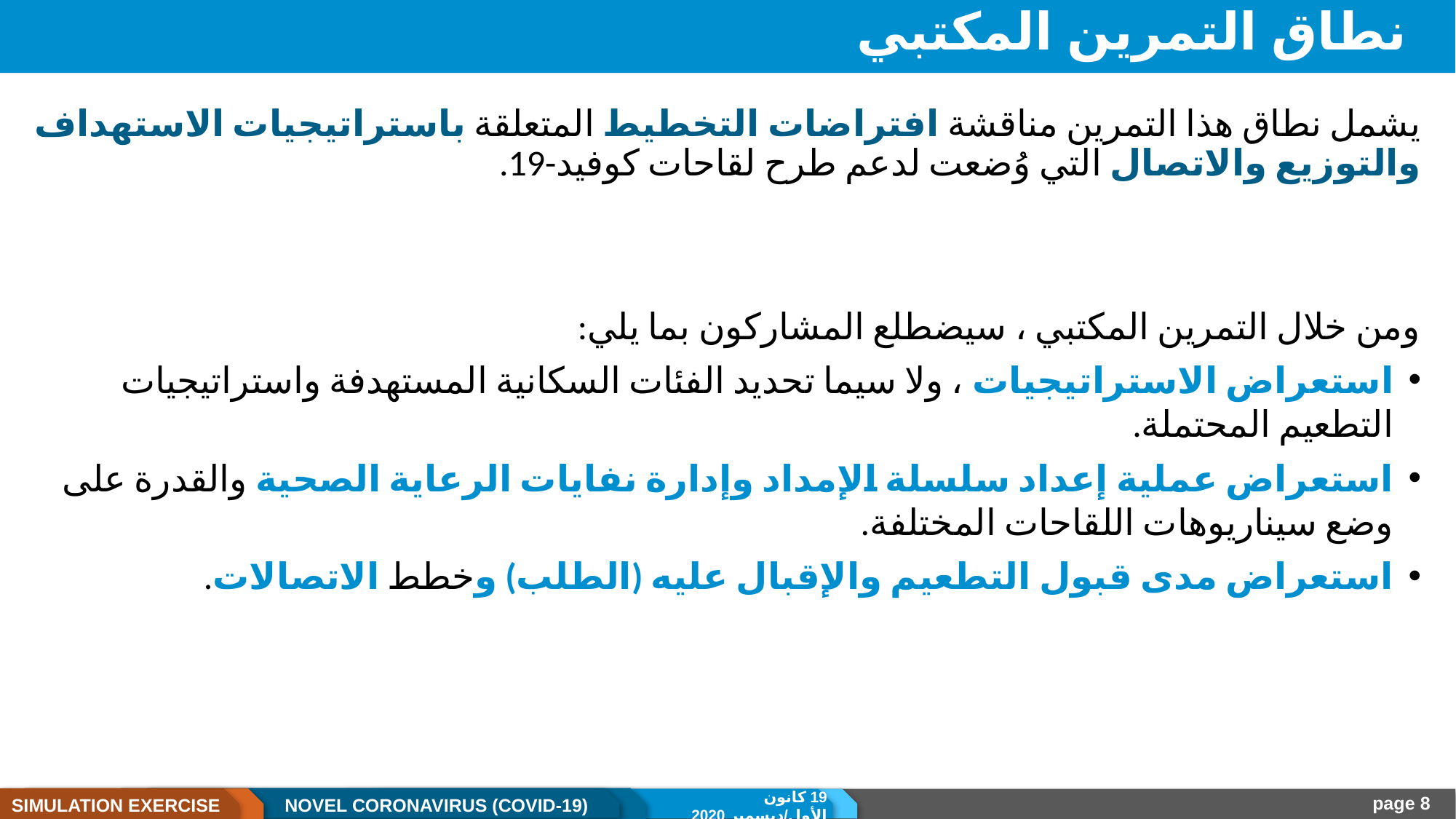

# نطاق التمرين المكتبي
يشمل نطاق هذا التمرين مناقشة افتراضات التخطيط المتعلقة باستراتيجيات الاستهداف والتوزيع والاتصال التي وُضعت لدعم طرح لقاحات كوفيد-19.

ومن خلال التمرين المكتبي ، سيضطلع المشاركون بما يلي:
استعراض الاستراتيجيات ، ولا سيما تحديد الفئات السكانية المستهدفة واستراتيجيات التطعيم المحتملة.
استعراض عملية إعداد سلسلة الإمداد وإدارة نفايات الرعاية الصحية والقدرة على وضع سيناريوهات اللقاحات المختلفة.
استعراض مدى قبول التطعيم والإقبال عليه (الطلب) وخطط الاتصالات.
19 كانون الأول/ديسمبر 2020